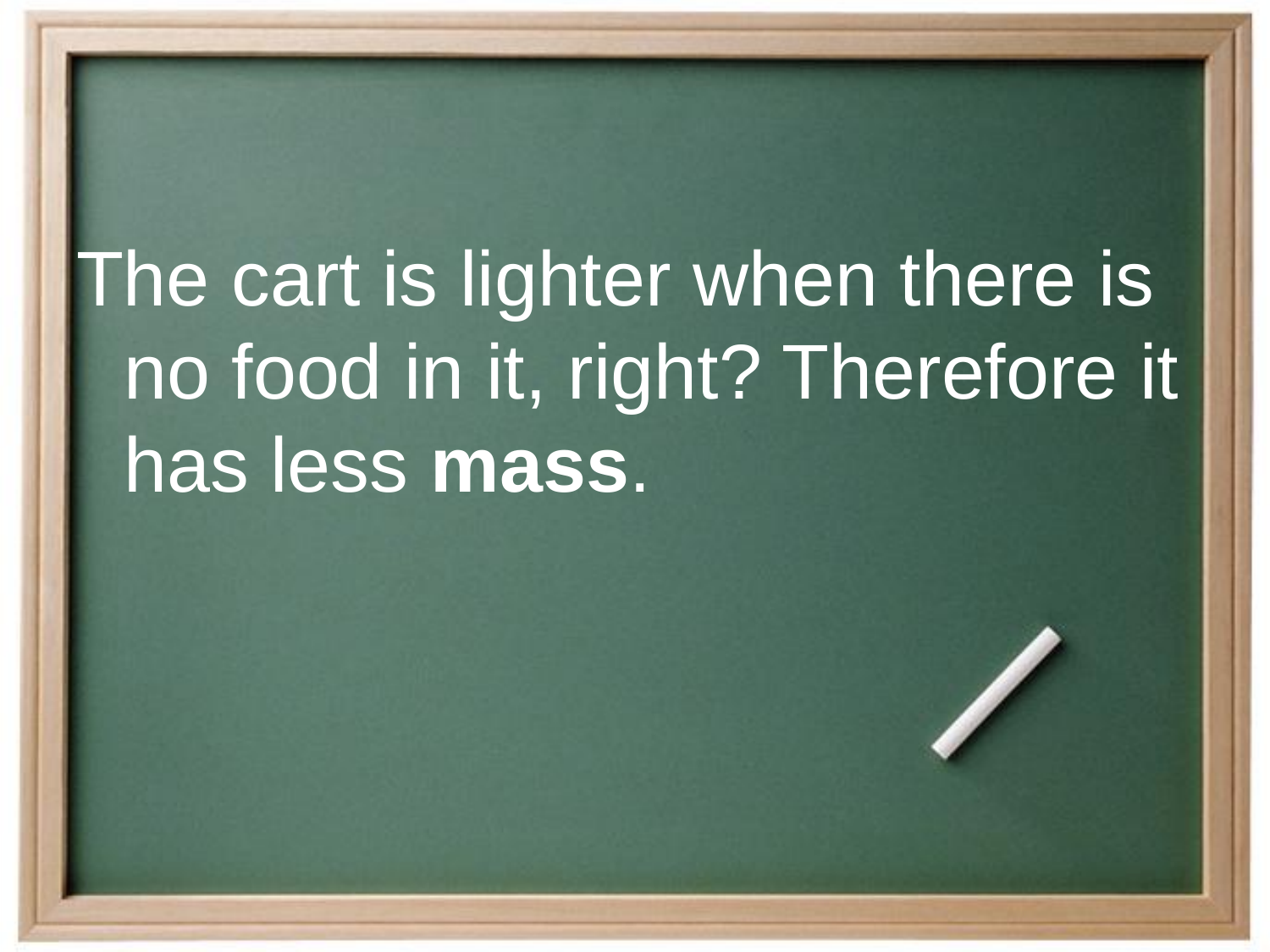

#
The cart is lighter when there is no food in it, right? Therefore it has less mass.